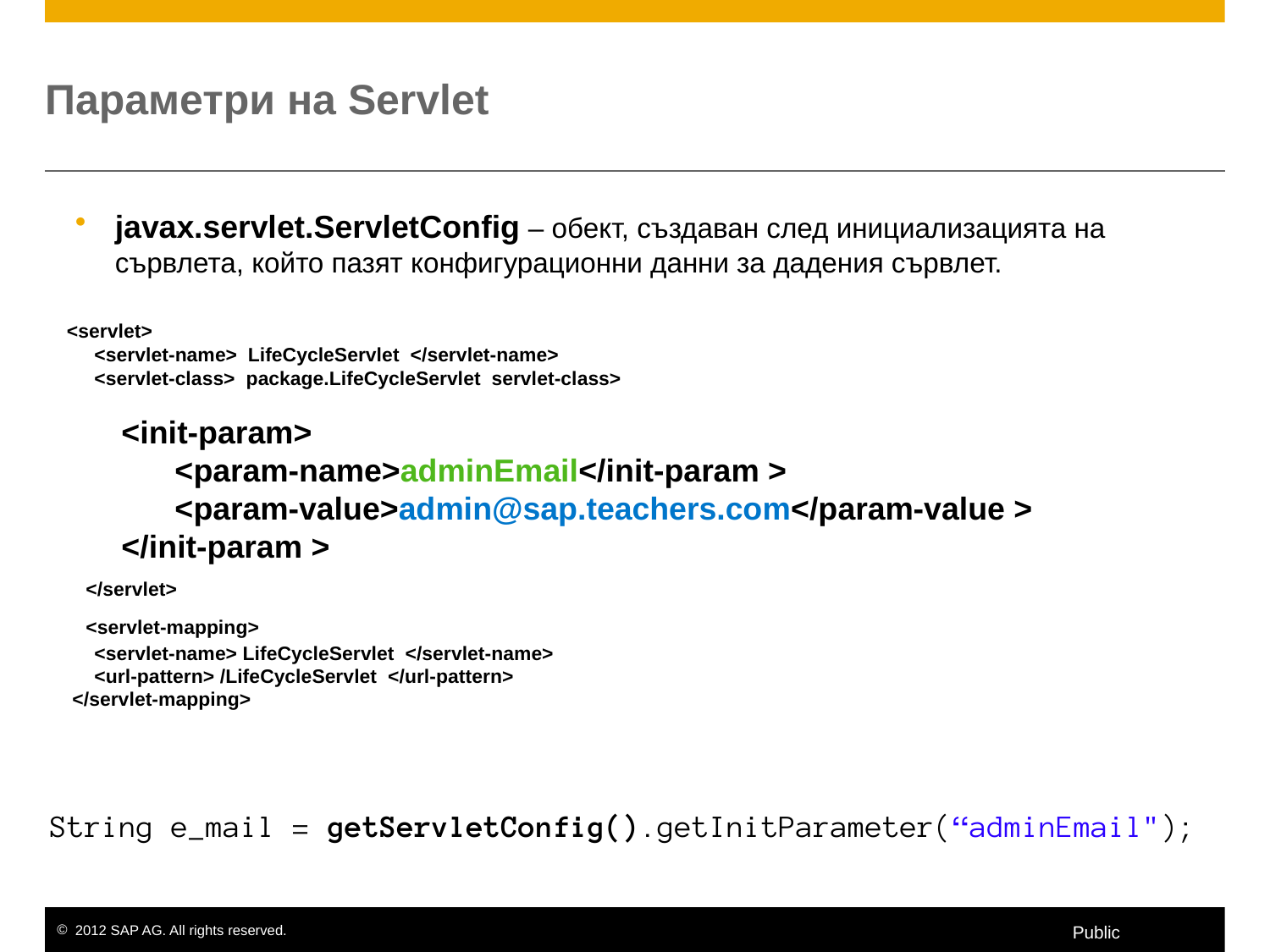

# Параметри на Servlet
javax.servlet.ServletConfig – обект, създаван след инициализацията на сървлета, който пазят конфигурационни данни за дадения сървлет.

   <servlet>
        <servlet-name> LifeCycleServlet </servlet-name>
        <servlet-class>  package.LifeCycleServlet servlet-class>

        <init-param>
              <param-name>adminEmail</init-param >
              <param-value>admin@sap.teachers.com</param-value >
        </init-param >
    </servlet>
    <servlet-mapping>
        <servlet-name> LifeCycleServlet </servlet-name>
        <url-pattern> /LifeCycleServlet </url-pattern>
    </servlet-mapping>

String e_mail = getServletConfig().getInitParameter(“adminEmail");